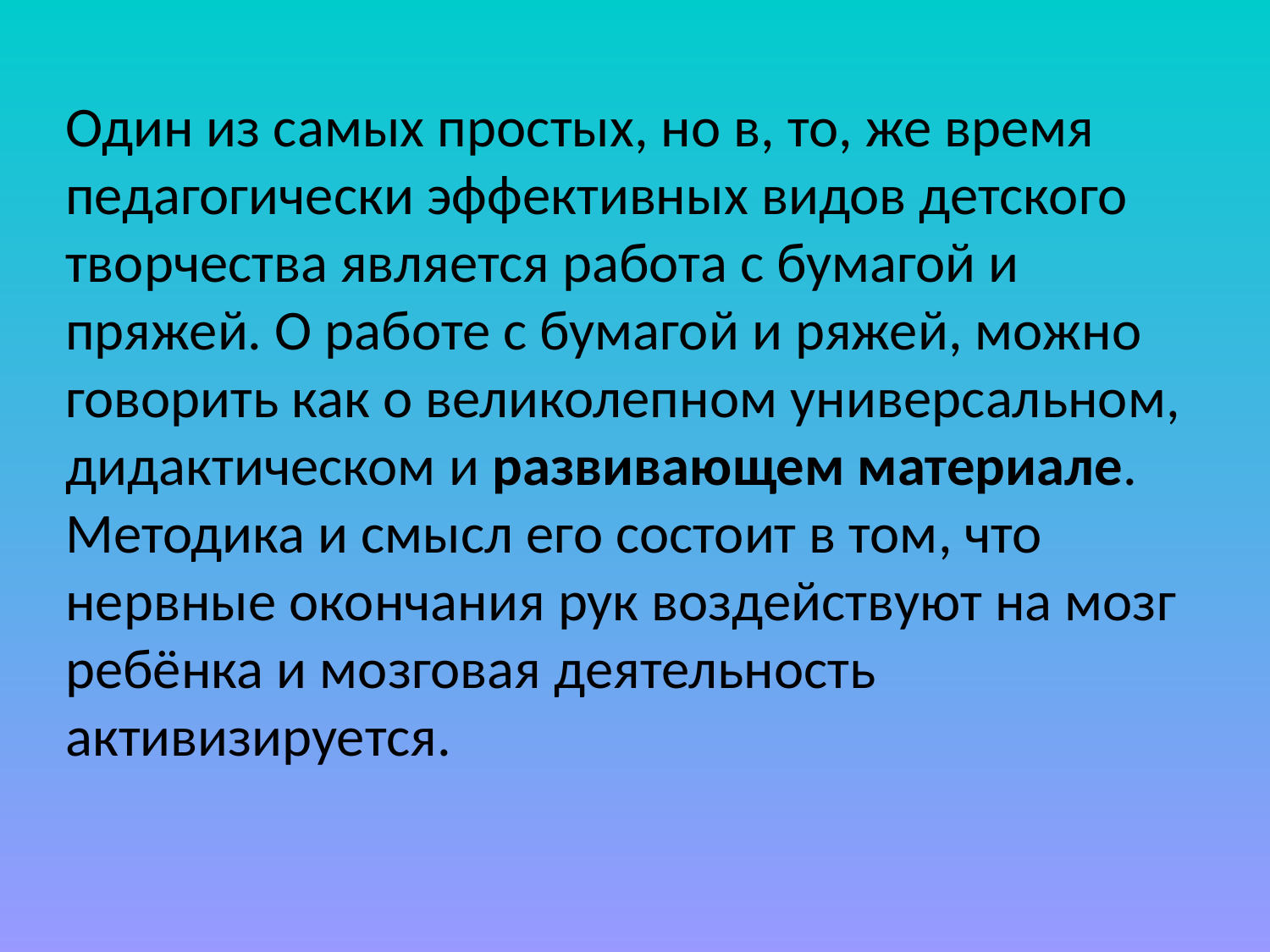

Один из самых простых, но в, то, же время педагогически эффективных видов детского творчества является работа с бумагой и пряжей. О работе с бумагой и ряжей, можно говорить как о великолепном универсальном, дидактическом и развивающем материале. Методика и смысл его состоит в том, что нервные окончания рук воздействуют на мозг ребёнка и мозговая деятельность активизируется.